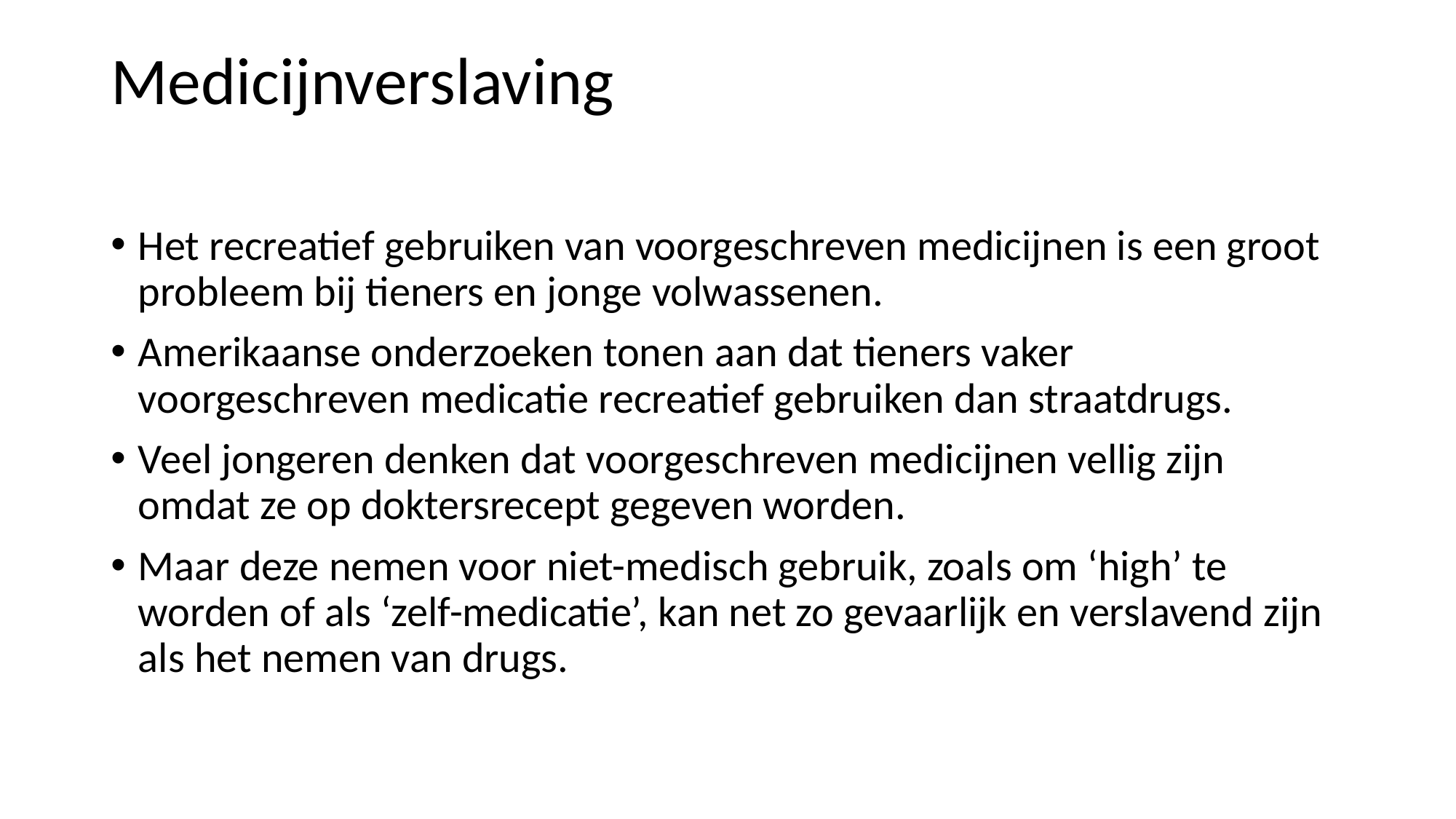

# Medicijnverslaving
Het recreatief gebruiken van voorgeschreven medicijnen is een groot probleem bij tieners en jonge volwassenen.
Amerikaanse onderzoeken tonen aan dat tieners vaker voorgeschreven medicatie recreatief gebruiken dan straatdrugs.
Veel jongeren denken dat voorgeschreven medicijnen vellig zijn omdat ze op doktersrecept gegeven worden.
Maar deze nemen voor niet-medisch gebruik, zoals om ‘high’ te worden of als ‘zelf-medicatie’, kan net zo gevaarlijk en verslavend zijn als het nemen van drugs.